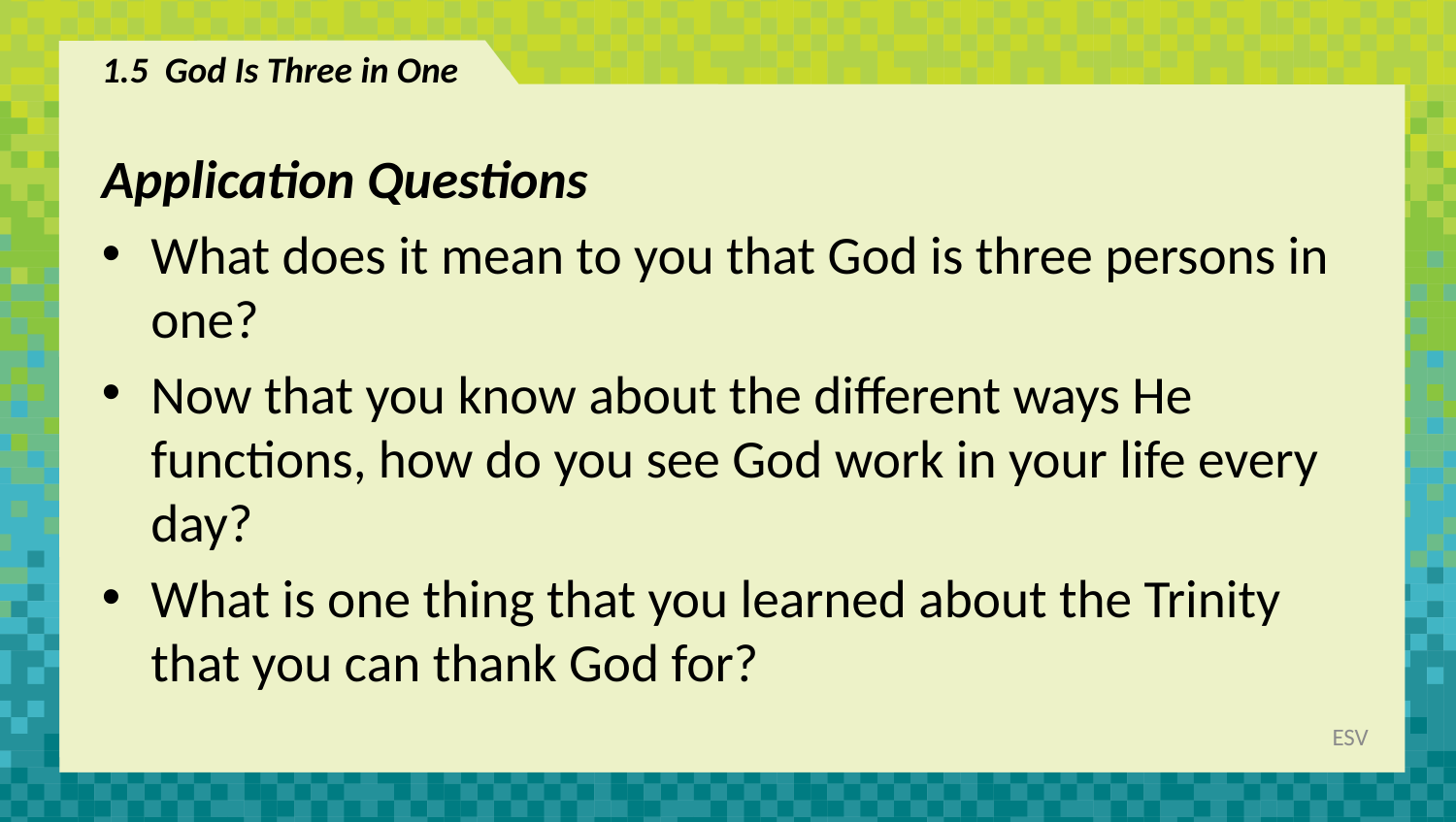

# 1.5  God Is Three in One
Application Questions
What does it mean to you that God is three persons in one?
Now that you know about the different ways He functions, how do you see God work in your life every day?
What is one thing that you learned about the Trinity that you can thank God for?
ESV